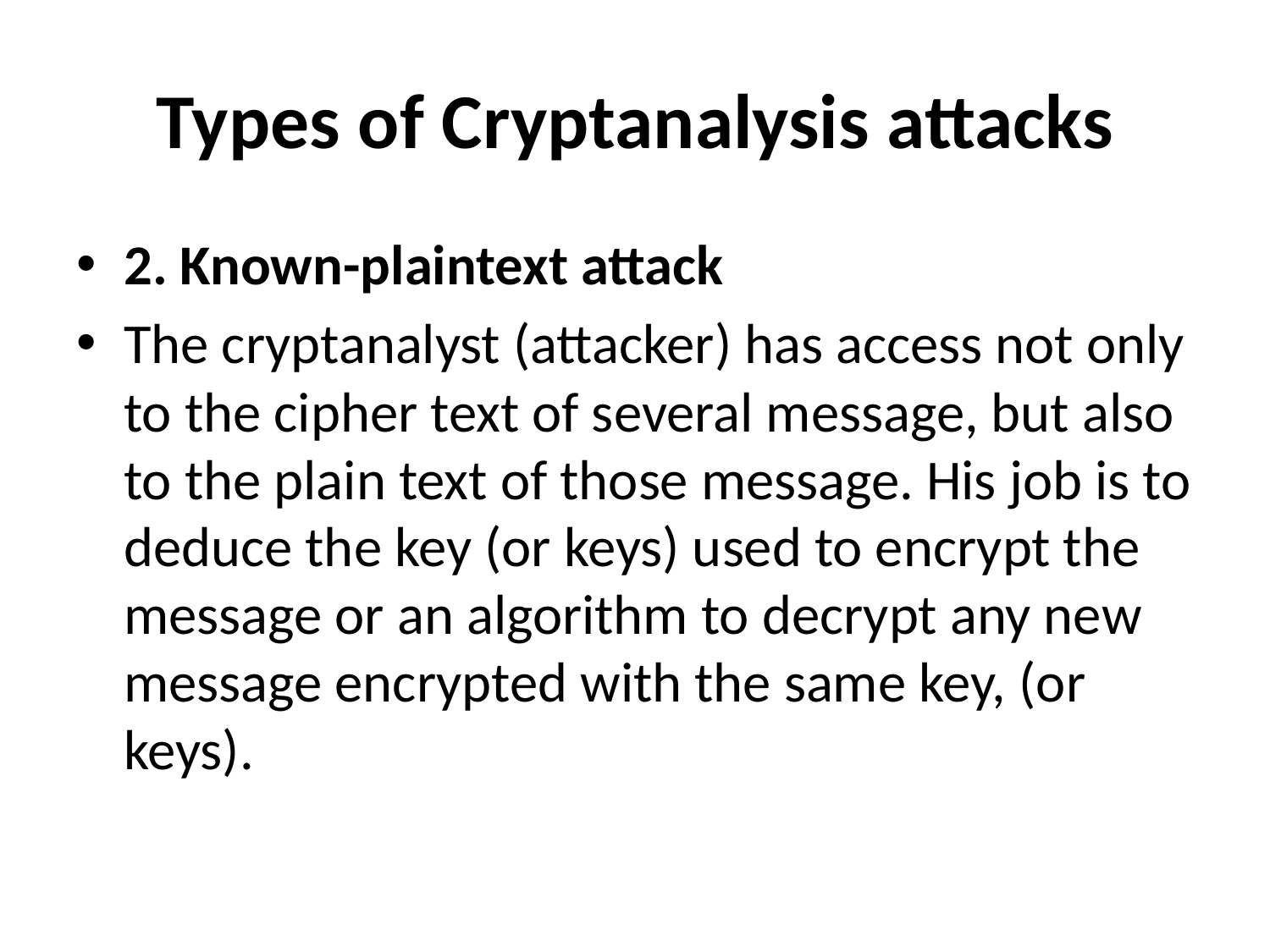

# Types of Cryptanalysis attacks
2. Known-plaintext attack
The cryptanalyst (attacker) has access not only to the cipher text of several message, but also to the plain text of those message. His job is to deduce the key (or keys) used to encrypt the message or an algorithm to decrypt any new message encrypted with the same key, (or keys).